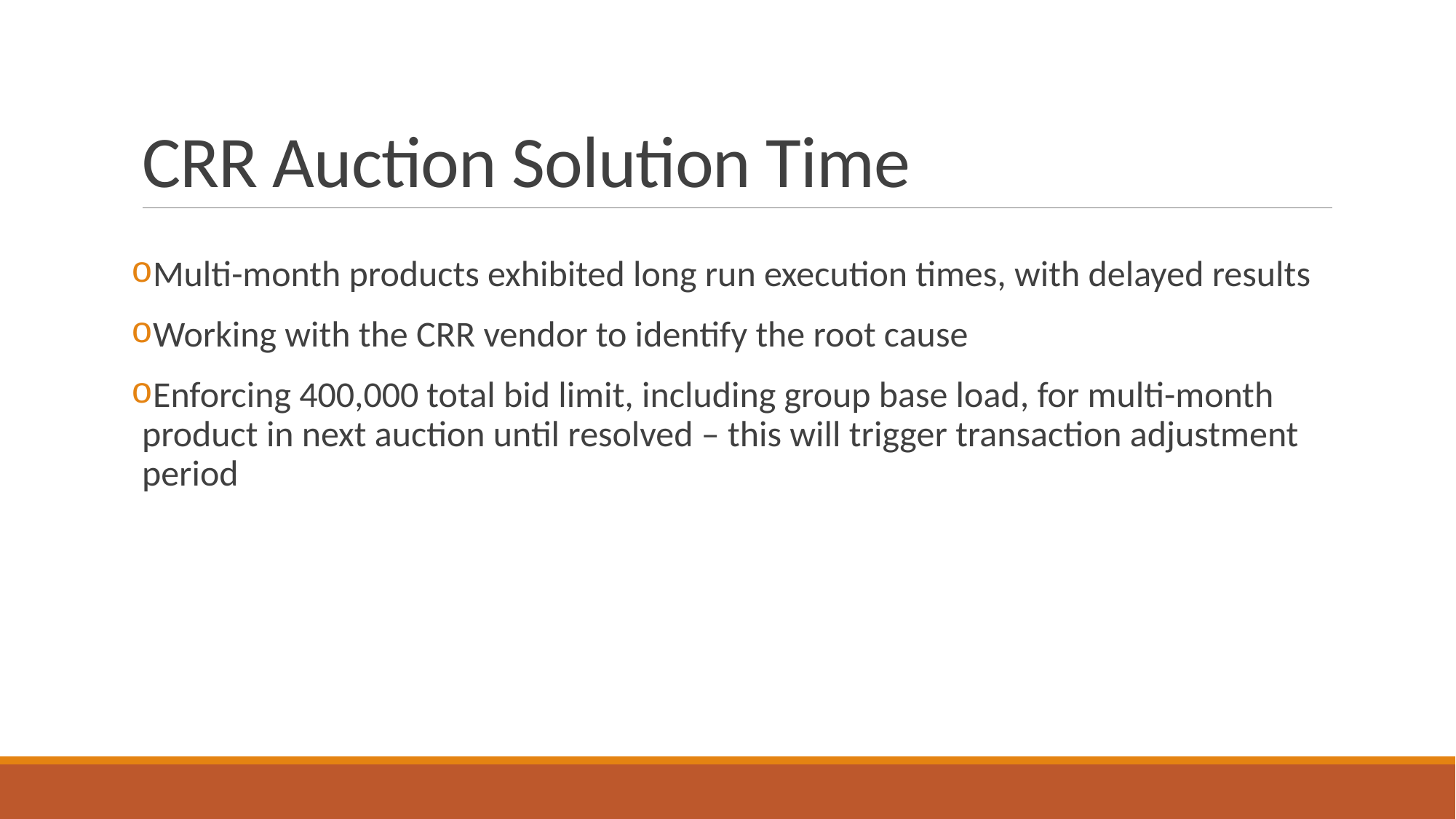

# CRR Auction Solution Time
Multi-month products exhibited long run execution times, with delayed results
Working with the CRR vendor to identify the root cause
Enforcing 400,000 total bid limit, including group base load, for multi-month product in next auction until resolved – this will trigger transaction adjustment period